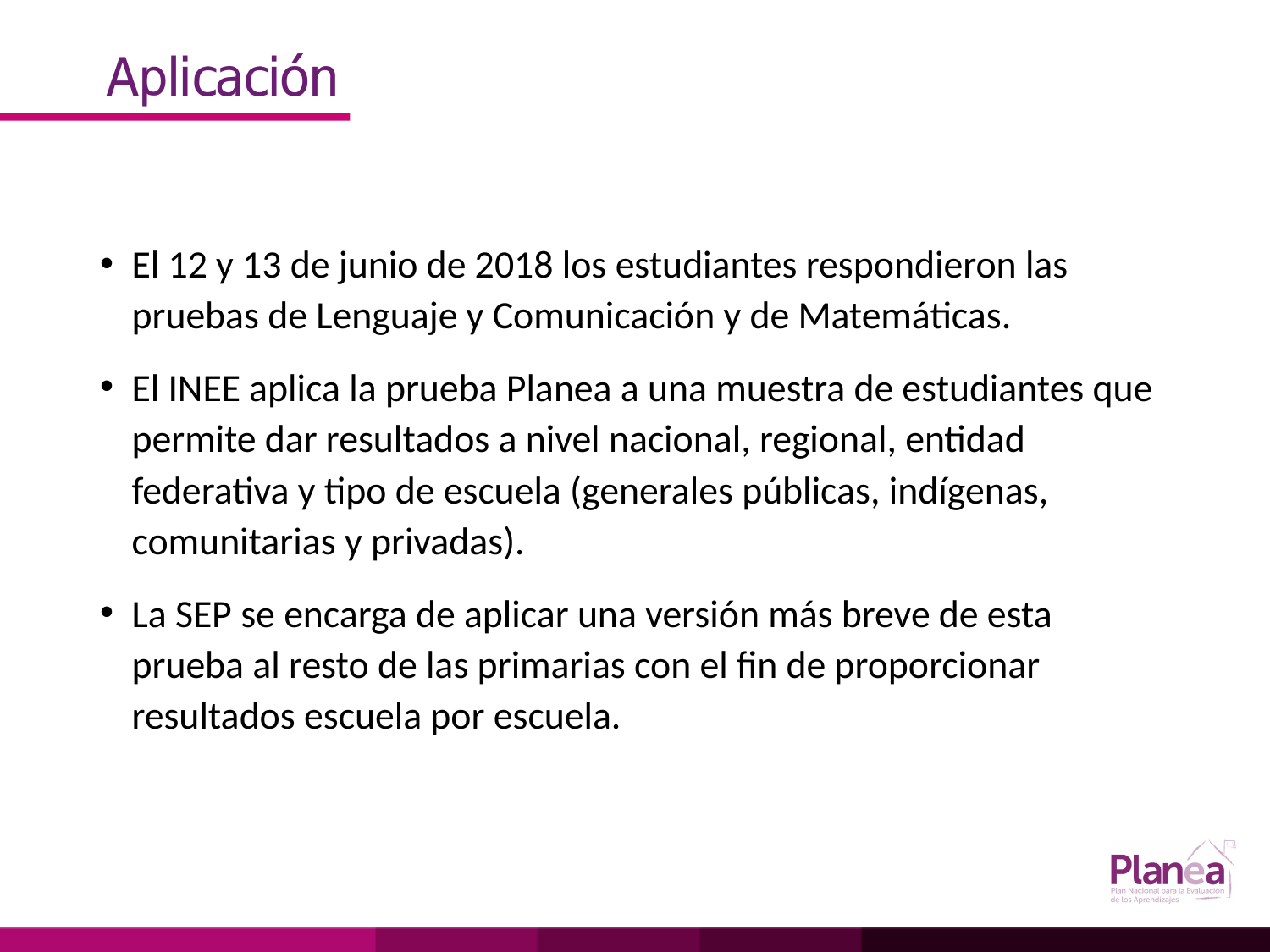

# Aplicación

El 12 y 13 de junio de 2018 los estudiantes respondieron las pruebas de Lenguaje y Comunicación y de Matemáticas.
El INEE aplica la prueba Planea a una muestra de estudiantes que permite dar resultados a nivel nacional, regional, entidad federativa y tipo de escuela (generales públicas, indígenas, comunitarias y privadas).
La SEP se encarga de aplicar una versión más breve de esta prueba al resto de las primarias con el fin de proporcionar resultados escuela por escuela.